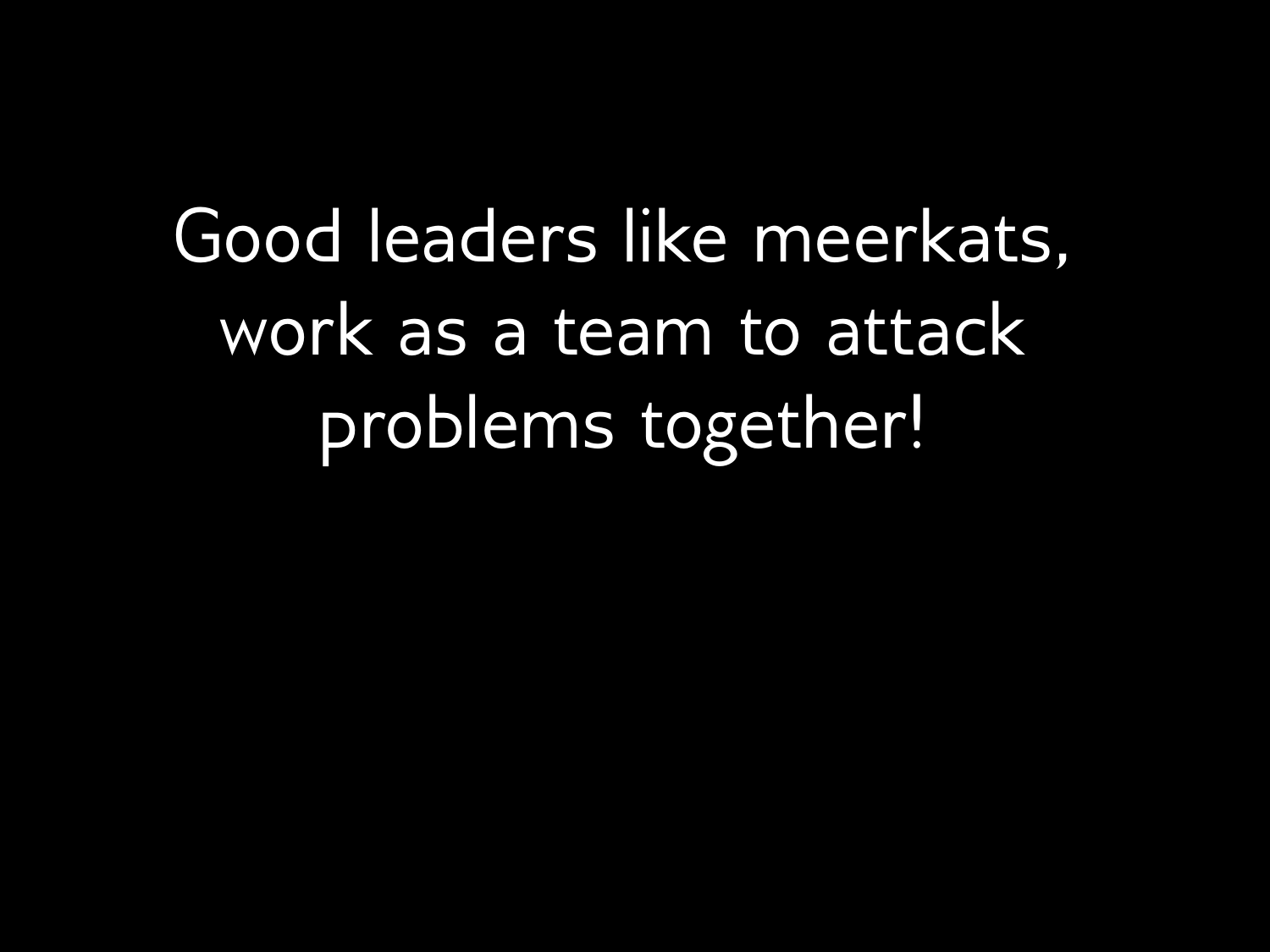

# Good leaders like meerkats, work as a team to attack problems together!